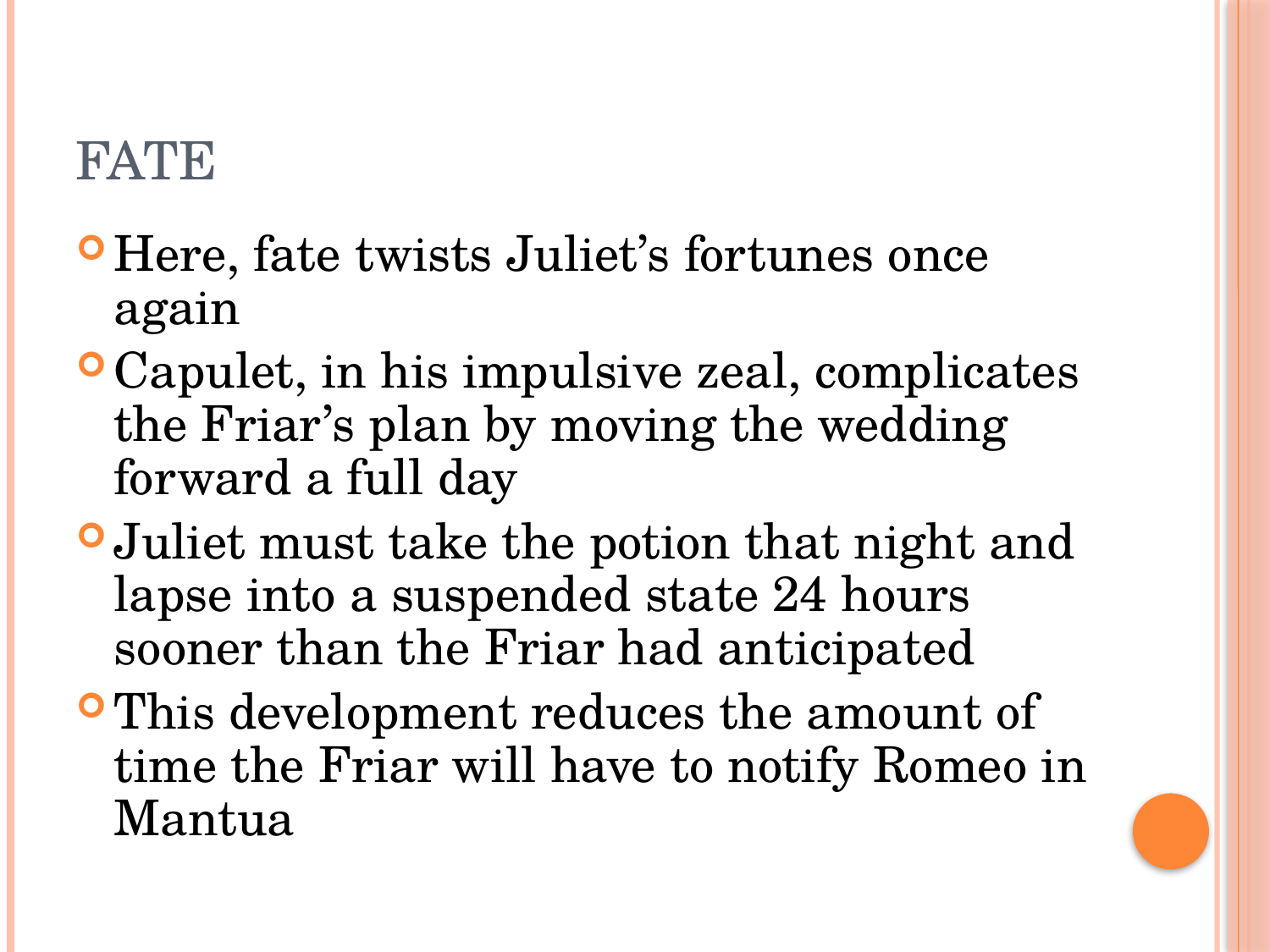

# Fate
Here, fate twists Juliet’s fortunes once again
Capulet, in his impulsive zeal, complicates the Friar’s plan by moving the wedding forward a full day
Juliet must take the potion that night and lapse into a suspended state 24 hours sooner than the Friar had anticipated
This development reduces the amount of time the Friar will have to notify Romeo in Mantua